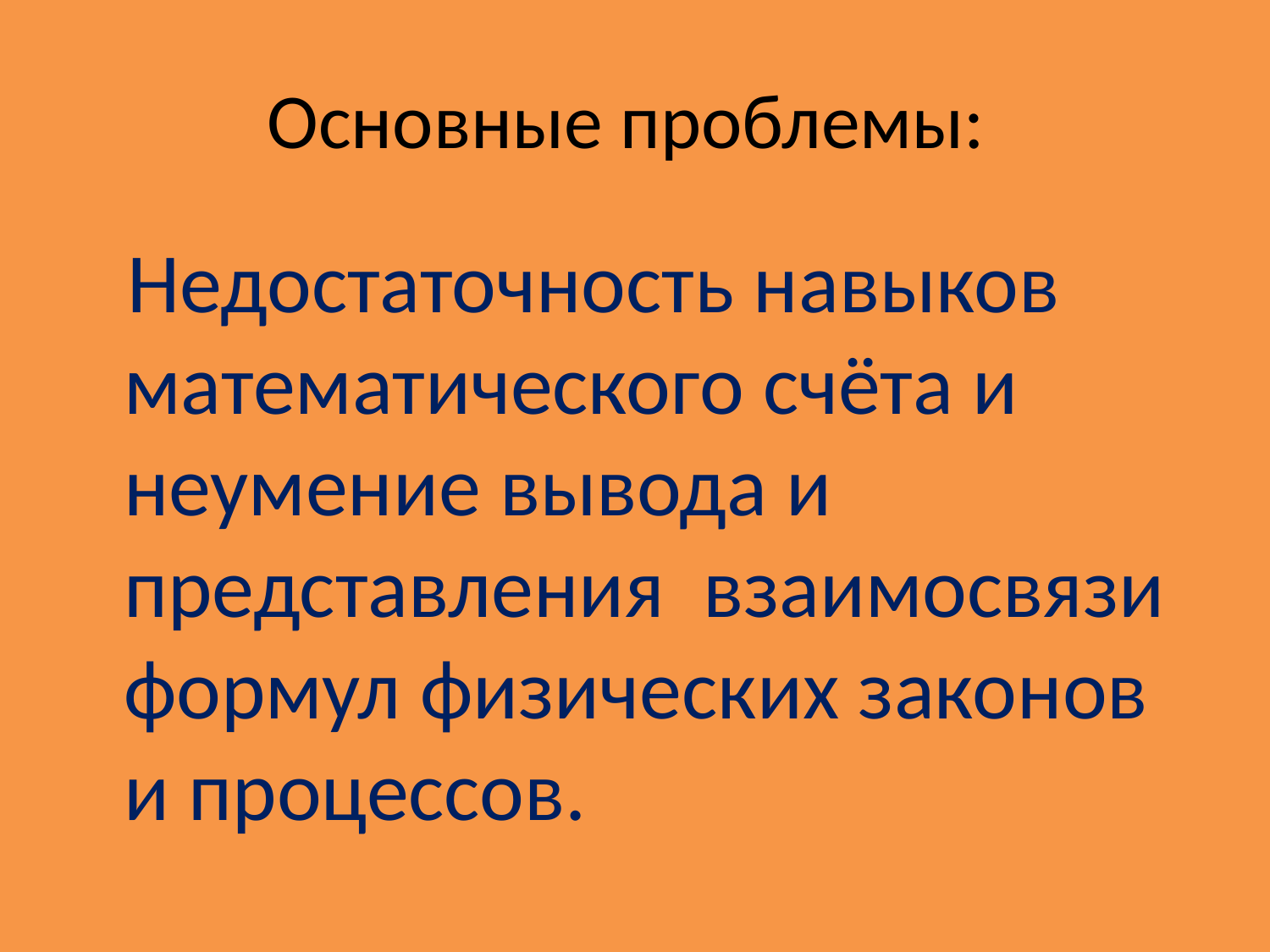

# Основные проблемы:
    Недостаточность навыков математического счёта и неумение вывода и представления  взаимосвязи  формул физических законов и процессов.